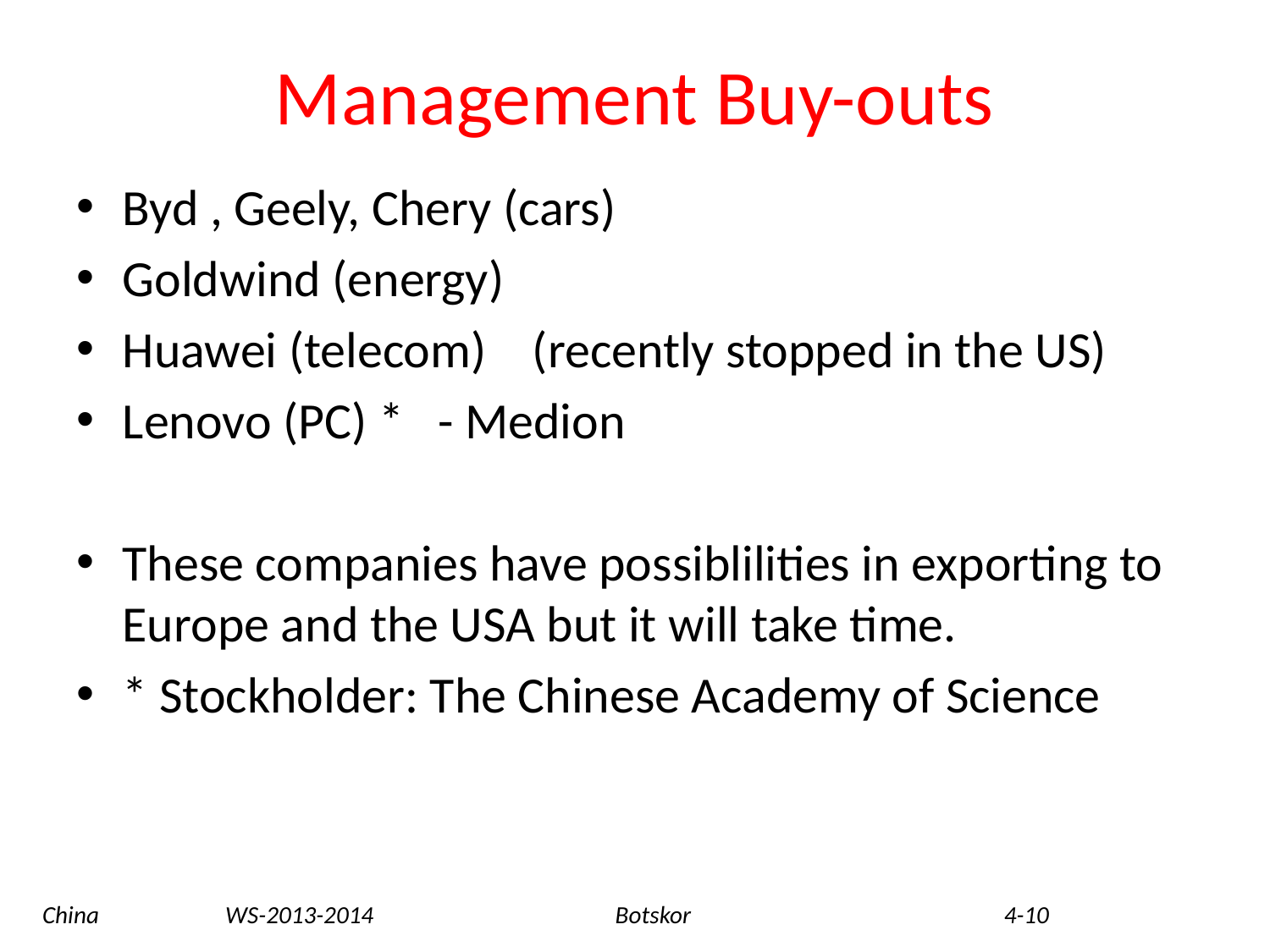

# Management Buy-outs
Byd , Geely, Chery (cars)
Goldwind (energy)
Huawei (telecom)    (recently stopped in the US)
Lenovo (PC) *   - Medion

These companies have possiblilities in exporting to Europe and the USA but it will take time.
* Stockholder: The Chinese Academy of Science
China                       WS-2013-2014                                            Botskor                                                         4-10